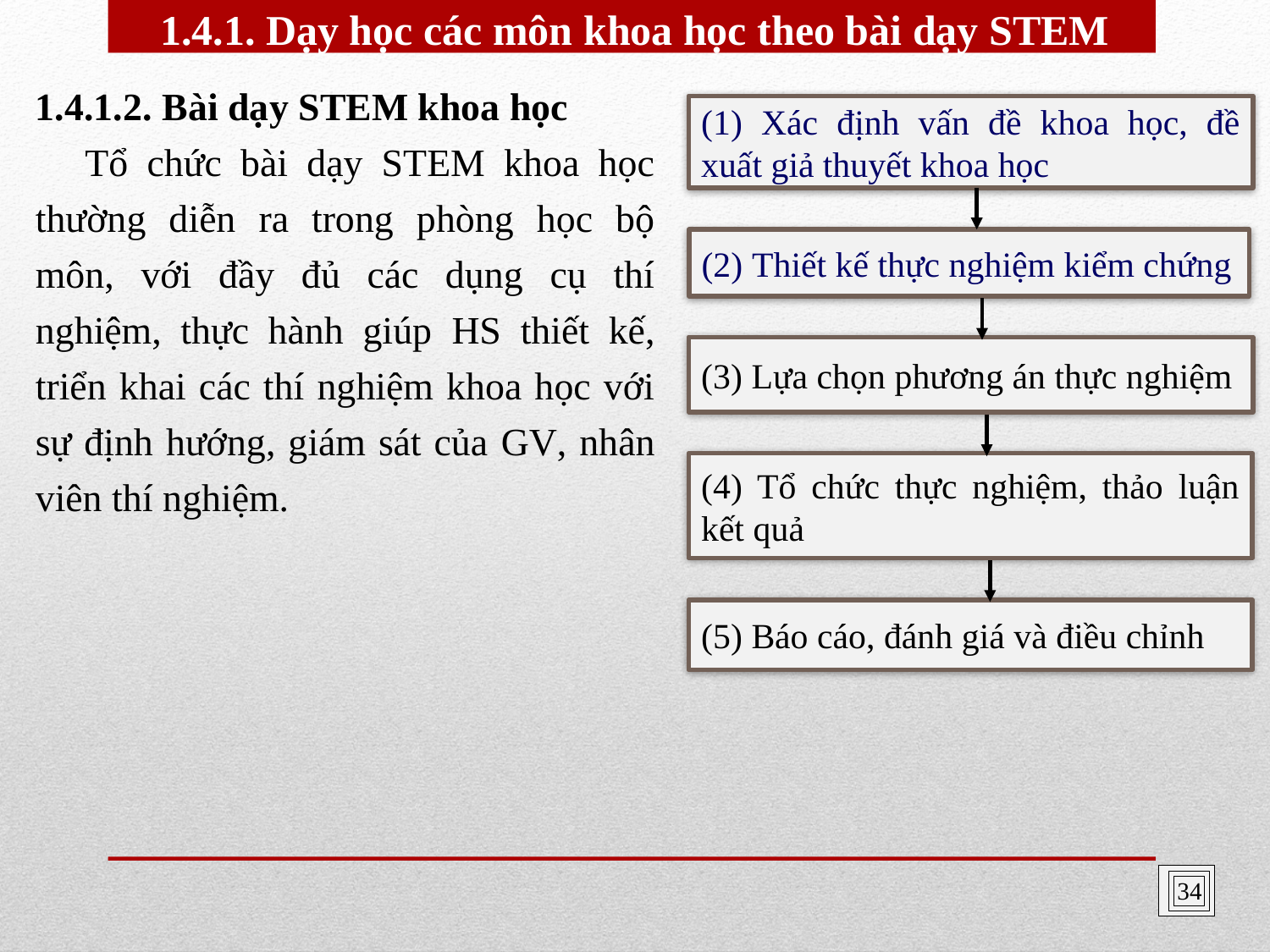

1.4.1. Dạy học các môn khoa học theo bài dạy STEM
1.4.1.2.	Bài dạy STEM khoa học
	Tổ chức bài dạy STEM khoa học thường diễn ra trong phòng học bộ môn, với đầy đủ các dụng cụ thí nghiệm, thực hành giúp HS thiết kế, triển khai các thí nghiệm khoa học với sự định hướng, giám sát của GV, nhân viên thí nghiệm.
(1) Xác định vấn đề khoa học, đề xuất giả thuyết khoa học
(2) Thiết kế thực nghiệm kiểm chứng
(3) Lựa chọn phương án thực nghiệm
(4) Tổ chức thực nghiệm, thảo luận kết quả
(5) Báo cáo, đánh giá và điều chỉnh
34